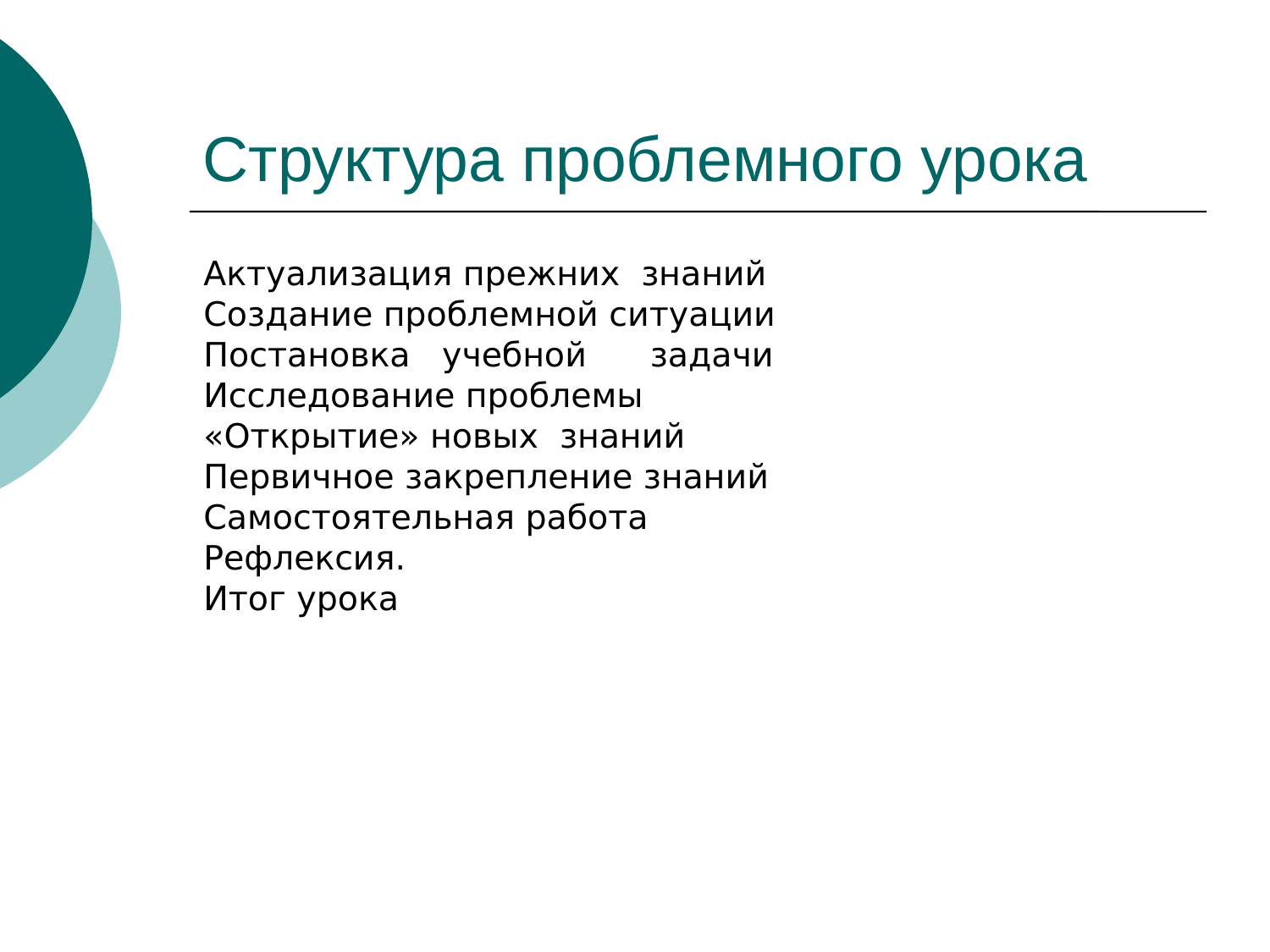

Структура проблемного урока
Актуализация прежних  знаний
Создание проблемной ситуации
Постановка   учебной      задачи
Исследование проблемы
«Открытие» новых  знаний
Первичное закрепление знаний
Самостоятельная работа
Рефлексия.
Итог урока